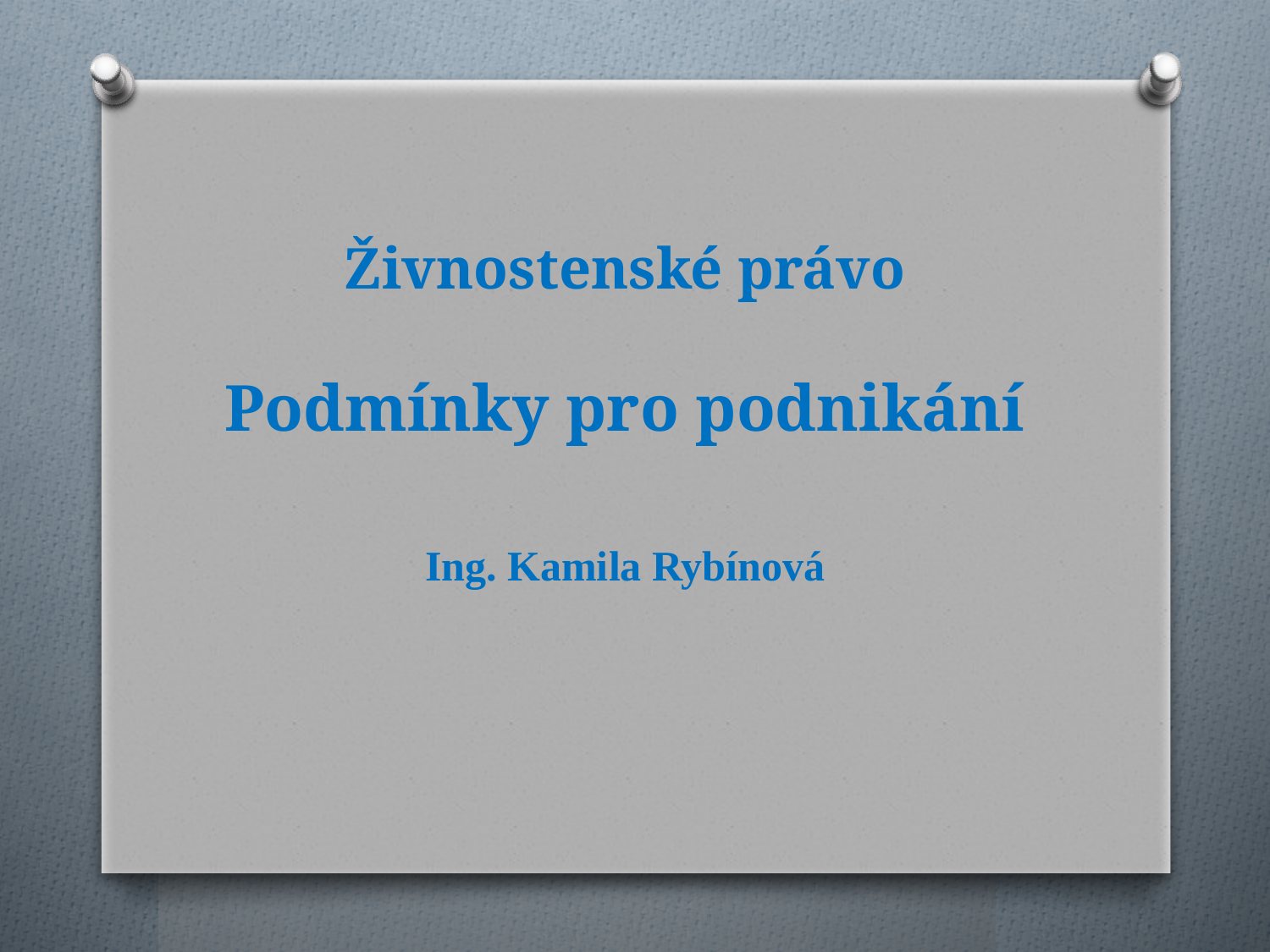

Živnostenské právo

Podmínky pro podnikání

Ing. Kamila Rybínová